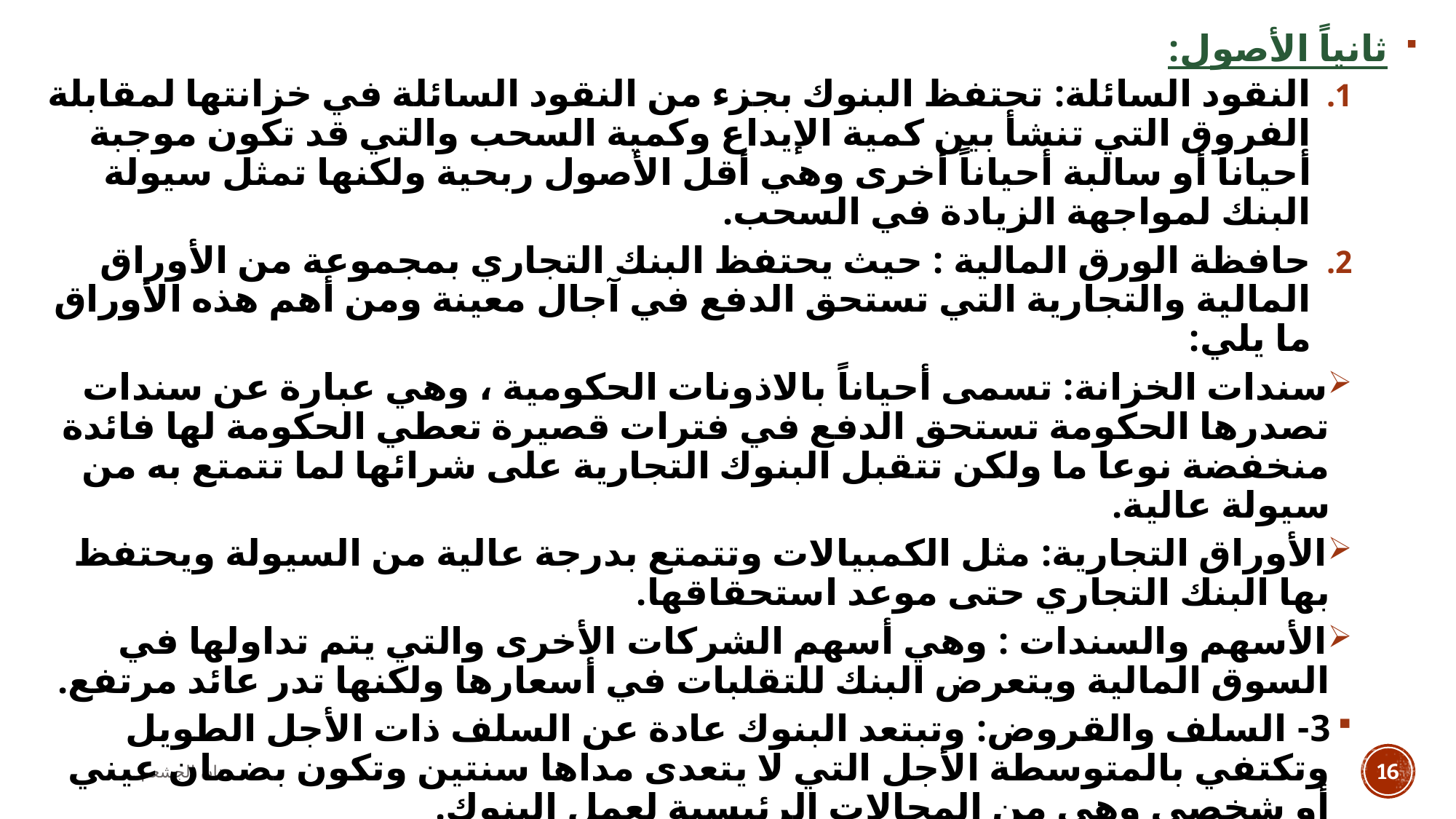

ثانياً الأصول:
النقود السائلة: تحتفظ البنوك بجزء من النقود السائلة في خزانتها لمقابلة الفروق التي تنشأ بين كمية الإيداع وكمية السحب والتي قد تكون موجبة أحياناً أو سالبة أحياناً أخرى وهي أقل الأصول ربحية ولكنها تمثل سيولة البنك لمواجهة الزيادة في السحب.
حافظة الورق المالية : حيث يحتفظ البنك التجاري بمجموعة من الأوراق المالية والتجارية التي تستحق الدفع في آجال معينة ومن أهم هذه الأوراق ما يلي:
سندات الخزانة: تسمى أحياناً بالاذونات الحكومية ، وهي عبارة عن سندات تصدرها الحكومة تستحق الدفع في فترات قصيرة تعطي الحكومة لها فائدة منخفضة نوعا ما ولكن تتقبل البنوك التجارية على شرائها لما تتمتع به من سيولة عالية.
الأوراق التجارية: مثل الكمبيالات وتتمتع بدرجة عالية من السيولة ويحتفظ بها البنك التجاري حتى موعد استحقاقها.
الأسهم والسندات : وهي أسهم الشركات الأخرى والتي يتم تداولها في السوق المالية ويتعرض البنك للتقلبات في أسعارها ولكنها تدر عائد مرتفع.
3- السلف والقروض: وتبتعد البنوك عادة عن السلف ذات الأجل الطويل وتكتفي بالمتوسطة الأجل التي لا يتعدى مداها سنتين وتكون بضمان عيني أو شخصي وهي من المجالات الرئيسية لعمل البنوك.
4- الأصول الثابتة: وتعتبر ضرورية لممارسة البنك لعملة مثل المباني والمعدات و الأدوات التي يستخدمها وهي من أقلها إدرار للربح بحيث لا يمكن تحويلها إلى نقود إلا بعد تصفية البنك وتوقفه عن العمل.

حنان الجشعم
16